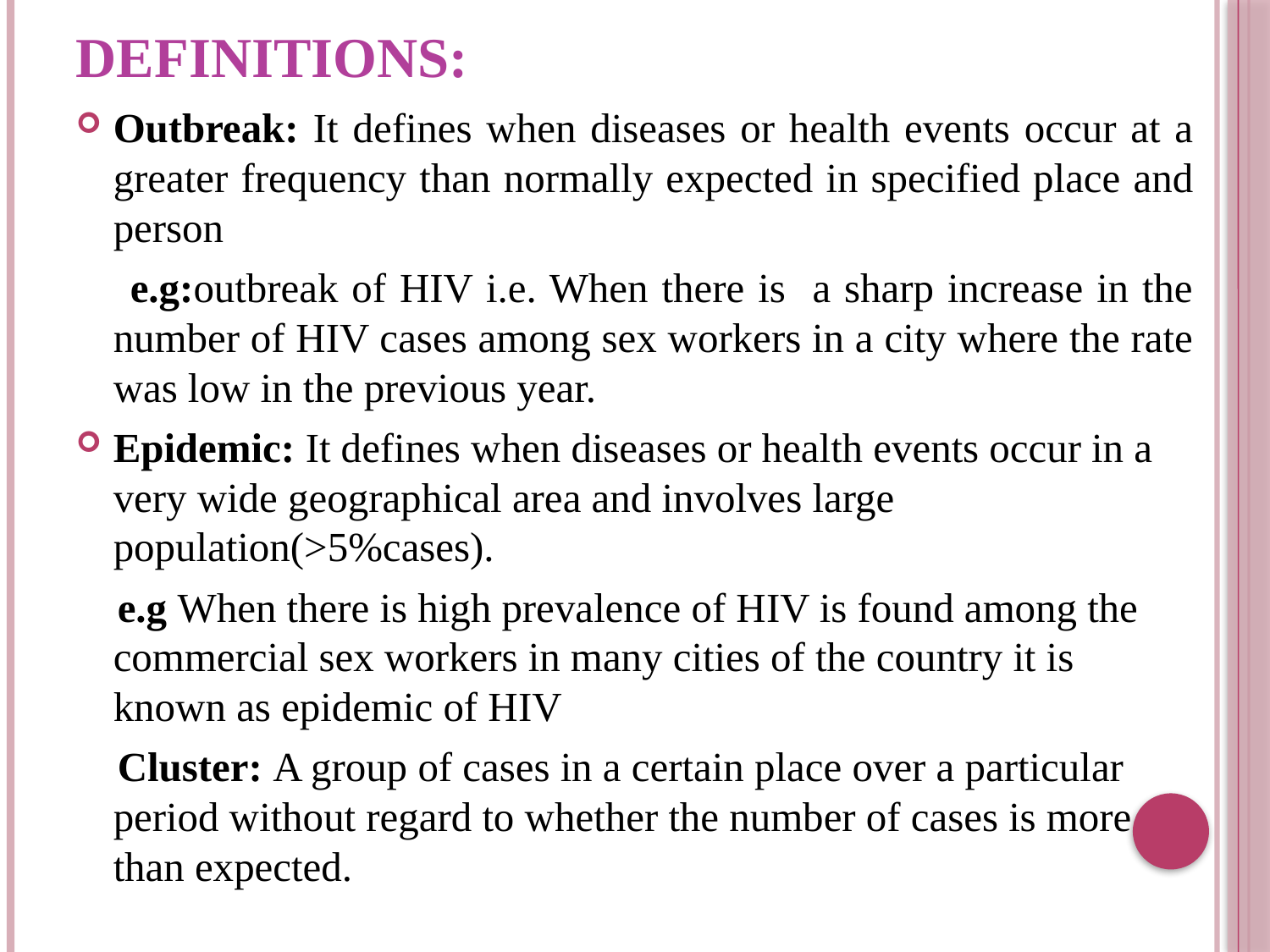

# Definitions:
Outbreak: It defines when diseases or health events occur at a greater frequency than normally expected in specified place and person
    e.g:outbreak of HIV i.e. When there is  a sharp increase in the number of HIV cases among sex workers in a city where the rate was low in the previous year.
Epidemic: It defines when diseases or health events occur in a very wide geographical area and involves large population(>5%cases).
    e.g When there is high prevalence of HIV is found among the commercial sex workers in many cities of the country it is known as epidemic of HIV
    Cluster: A group of cases in a certain place over a particular period without regard to whether the number of cases is more than expected.